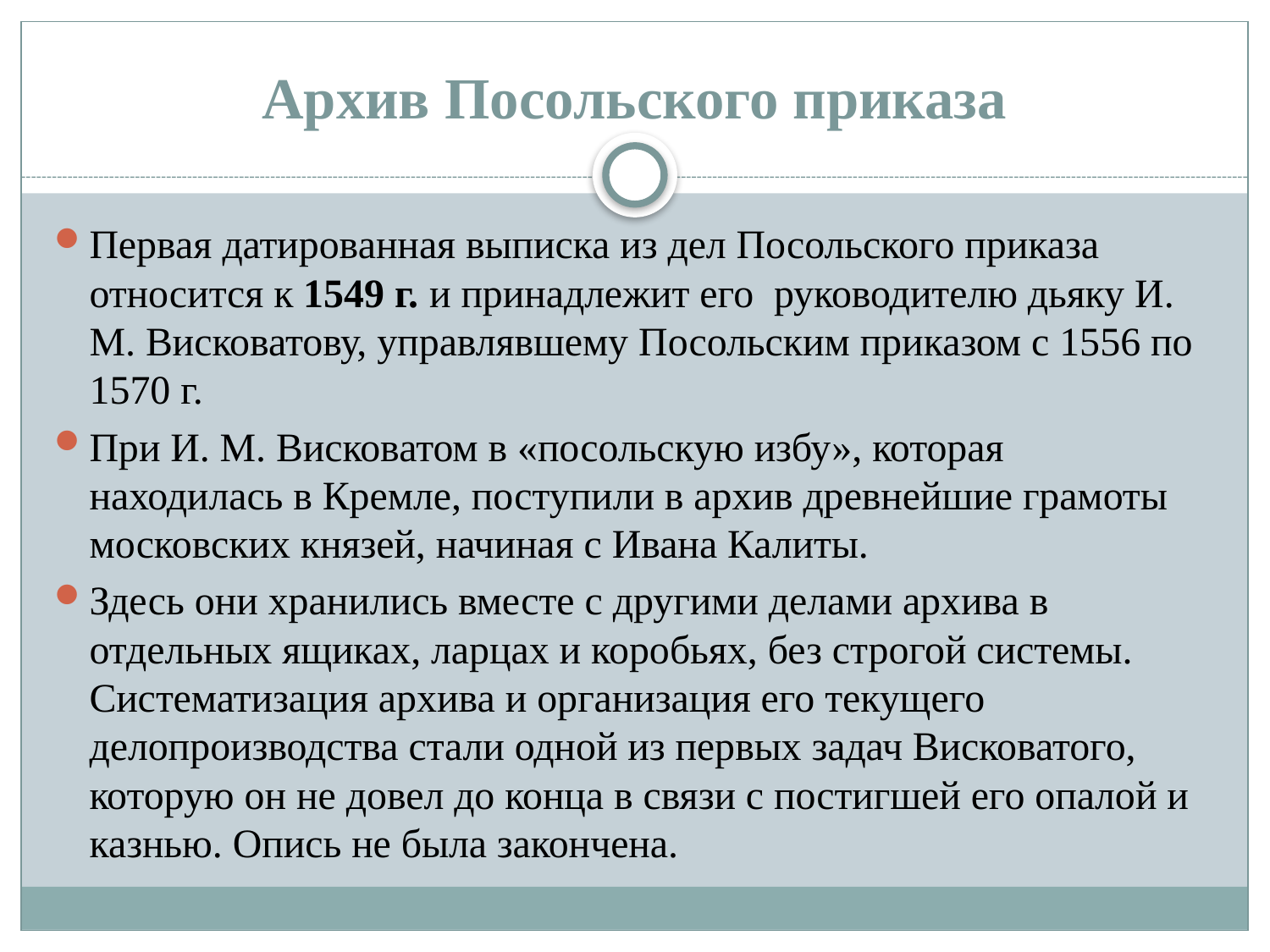

# Архив Посольского приказа
Первая датированная выписка из дел Посольского приказа относится к 1549 г. и принадлежит его  руководителю дьяку И. М. Висковатову, управлявшему Посольским приказом с 1556 по 1570 г.
При И. М. Висковатом в «посольскую избу», которая  находилась в Кремле, поступили в архив древнейшие грамоты московских князей, начиная с Ивана Калиты.
Здесь они хранились вместе с другими делами архива в отдельных ящиках, ларцах и коробьях, без строгой системы. Систематизация архива и организация его текущего делопроизводства стали одной из первых задач Висковатого, которую он не довел до конца в связи с постигшей его опалой и казнью. Опись не была закончена.